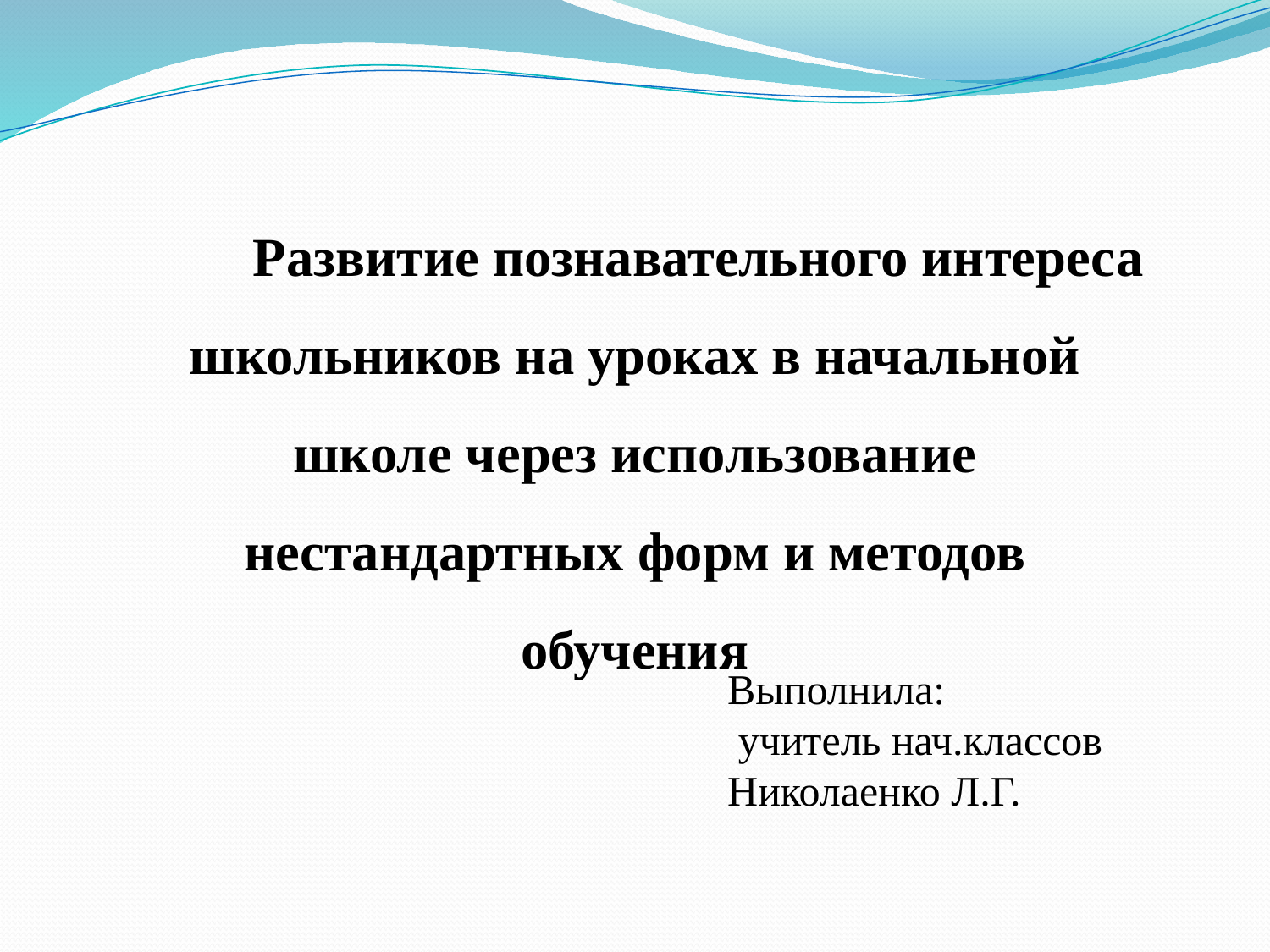

# Развитие познавательного интереса школьников на уроках в начальной школе через использование нестандартных форм и методов обучения
Выполнила:
 учитель нач.классов
Николаенко Л.Г.